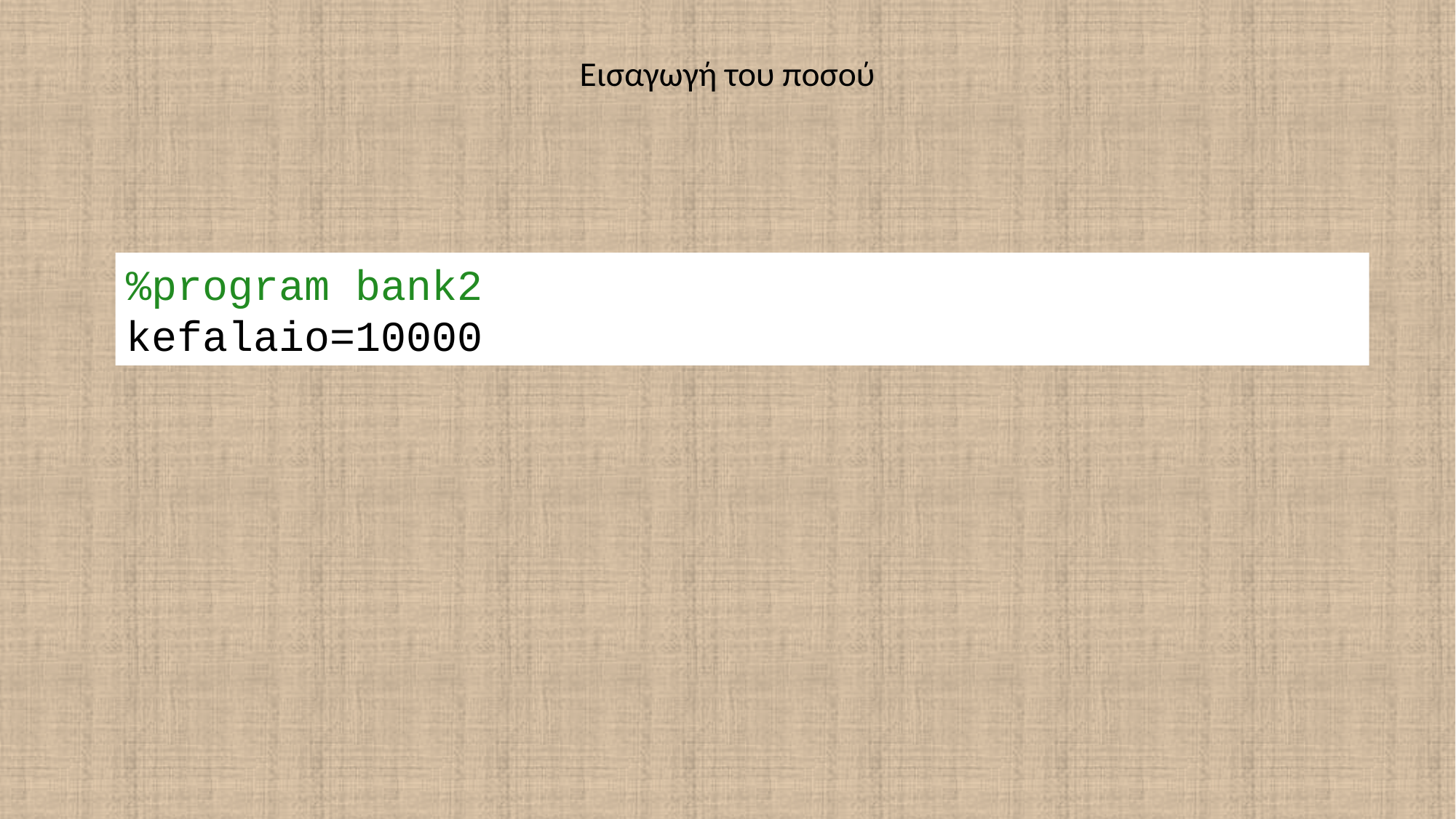

# Εισαγωγή του ποσού
%program bank2
kefalaio=10000